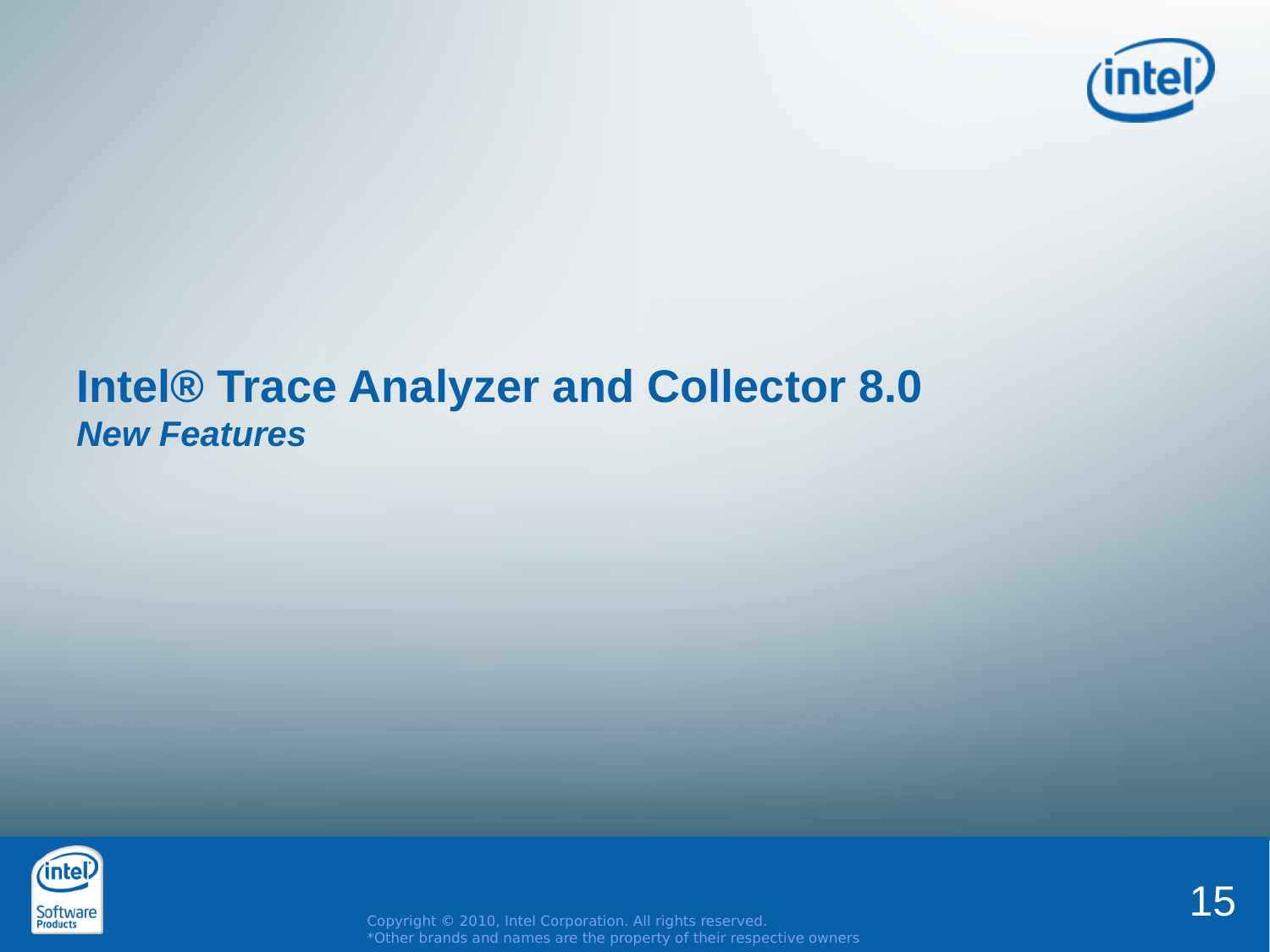

# Intel® Trace Analyzer and Collector 8.0 New Features